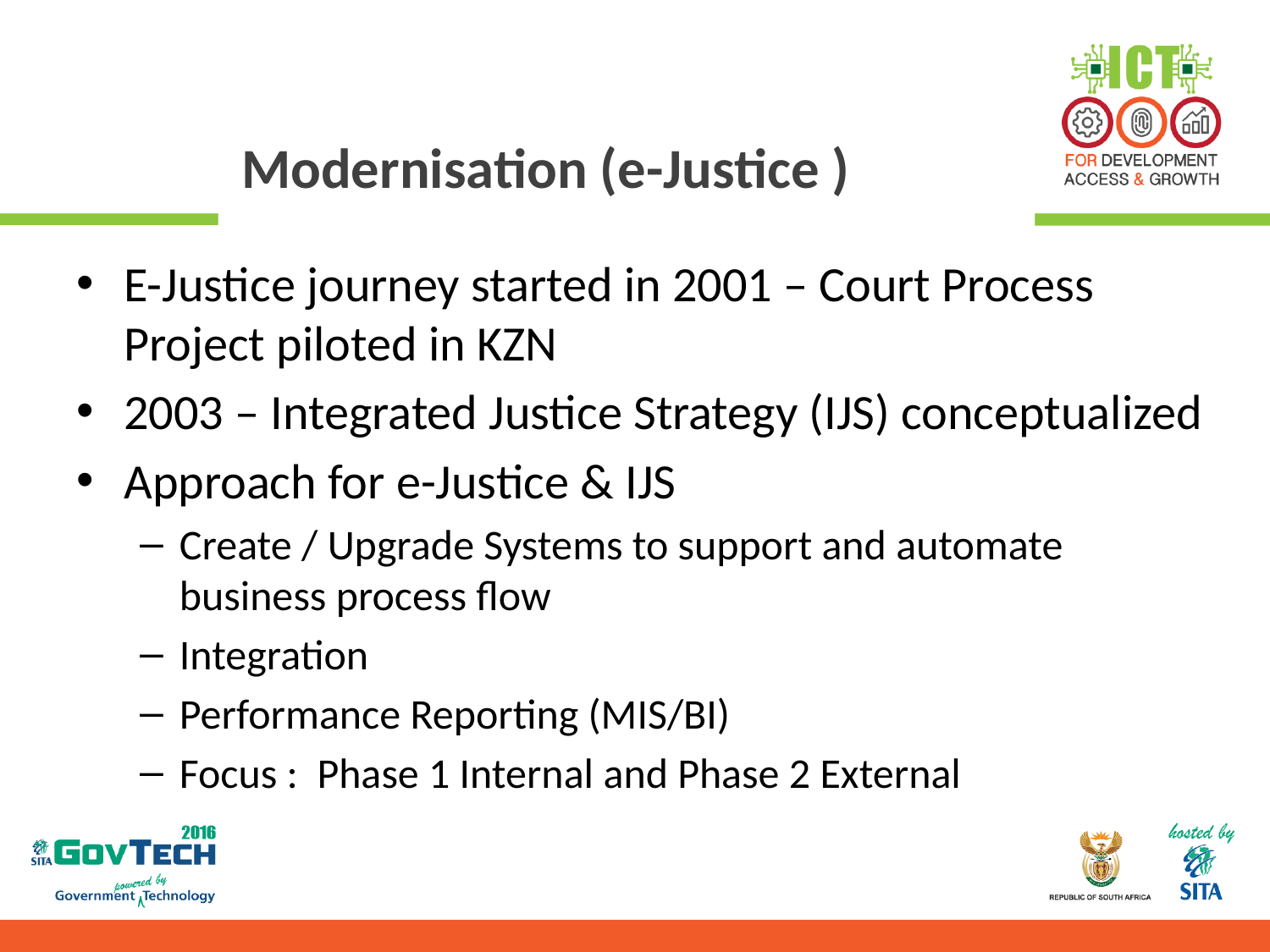

# Modernisation (e-Justice )
E-Justice journey started in 2001 – Court Process Project piloted in KZN
2003 – Integrated Justice Strategy (IJS) conceptualized
Approach for e-Justice & IJS
Create / Upgrade Systems to support and automate business process flow
Integration
Performance Reporting (MIS/BI)
Focus :  Phase 1 Internal and Phase 2 External